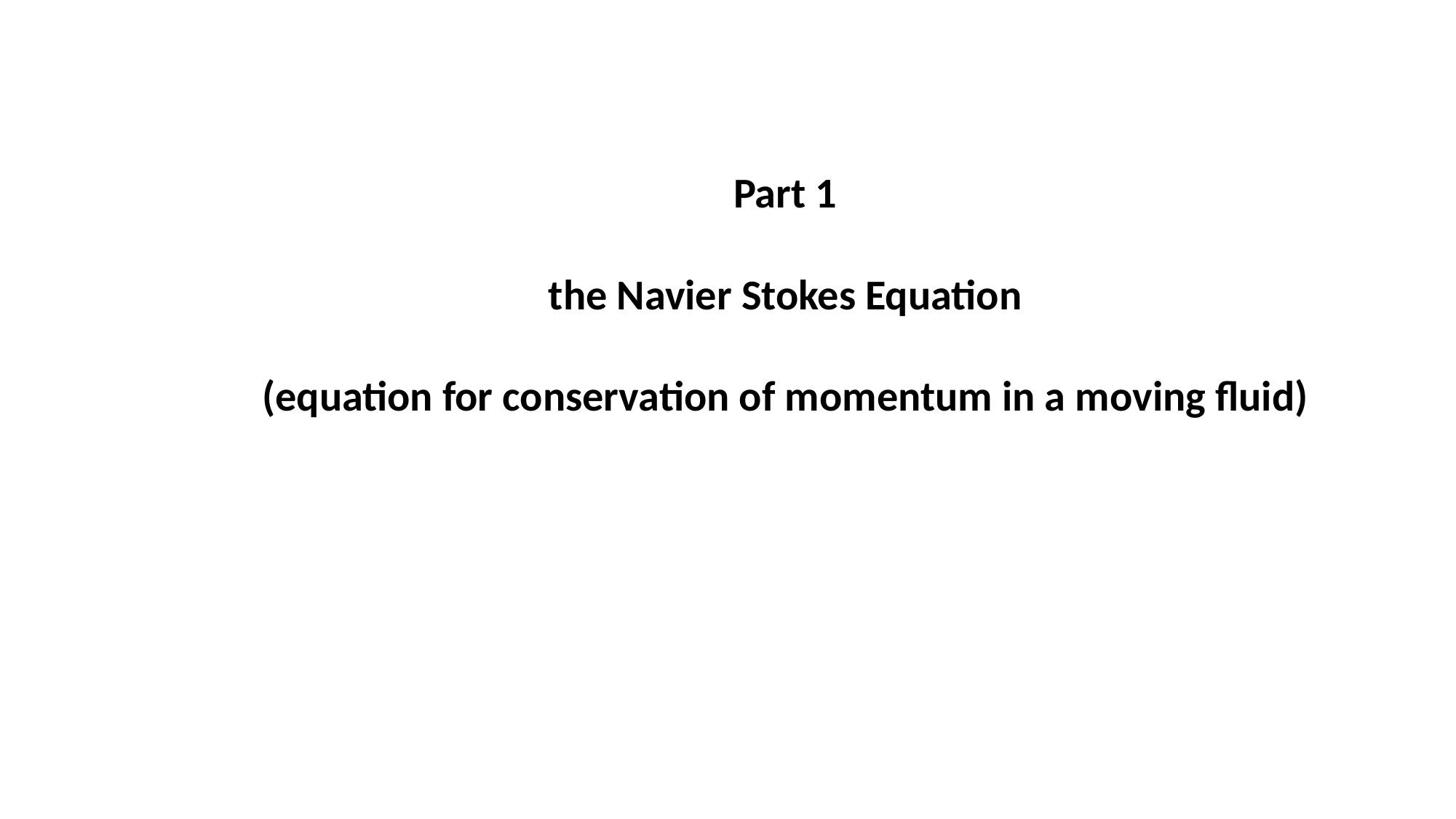

Part 1

the Navier Stokes Equation

(equation for conservation of momentum in a moving fluid)